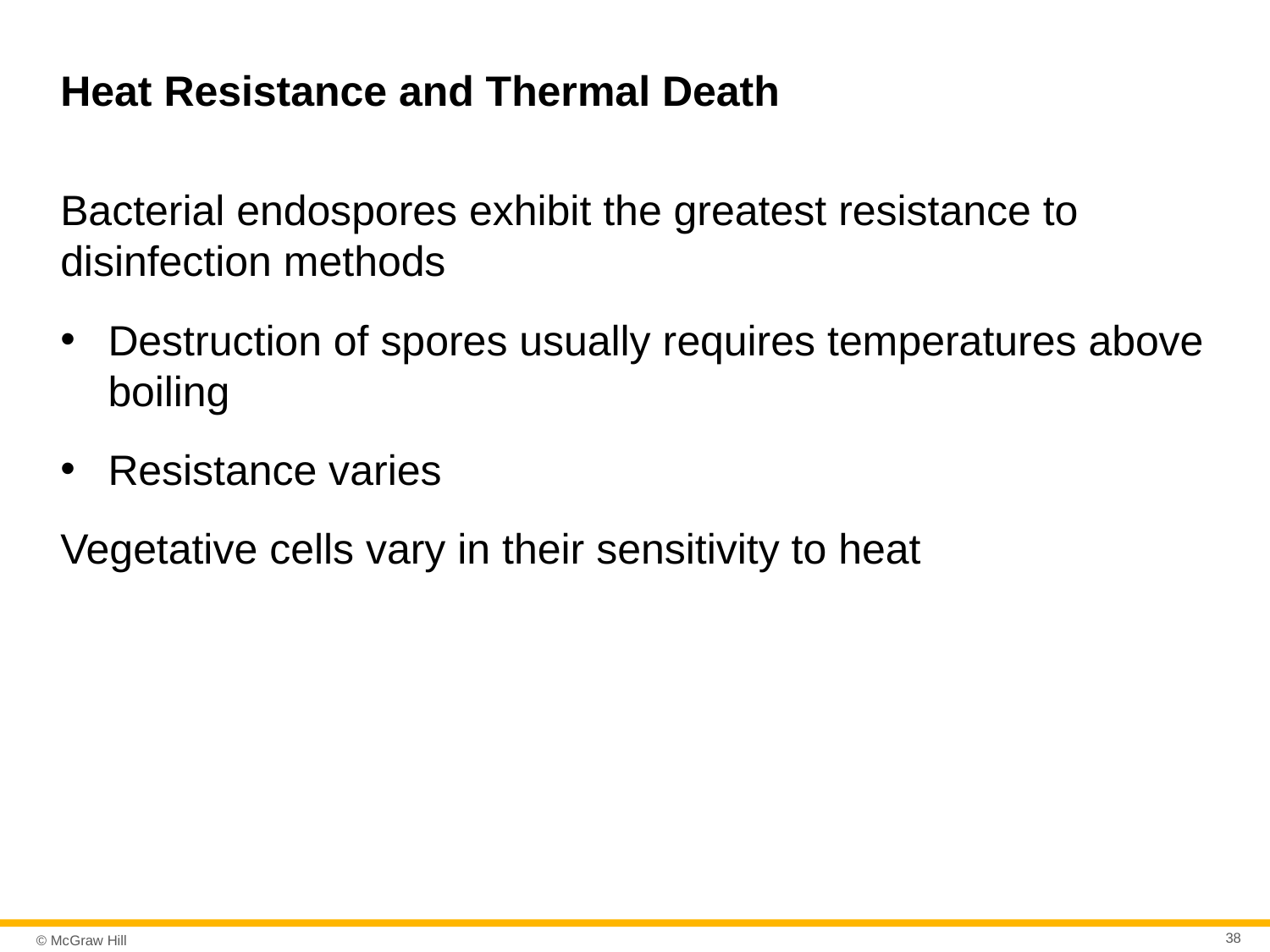

# Heat Resistance and Thermal Death
Bacterial endospores exhibit the greatest resistance to disinfection methods
Destruction of spores usually requires temperatures above boiling
Resistance varies
Vegetative cells vary in their sensitivity to heat